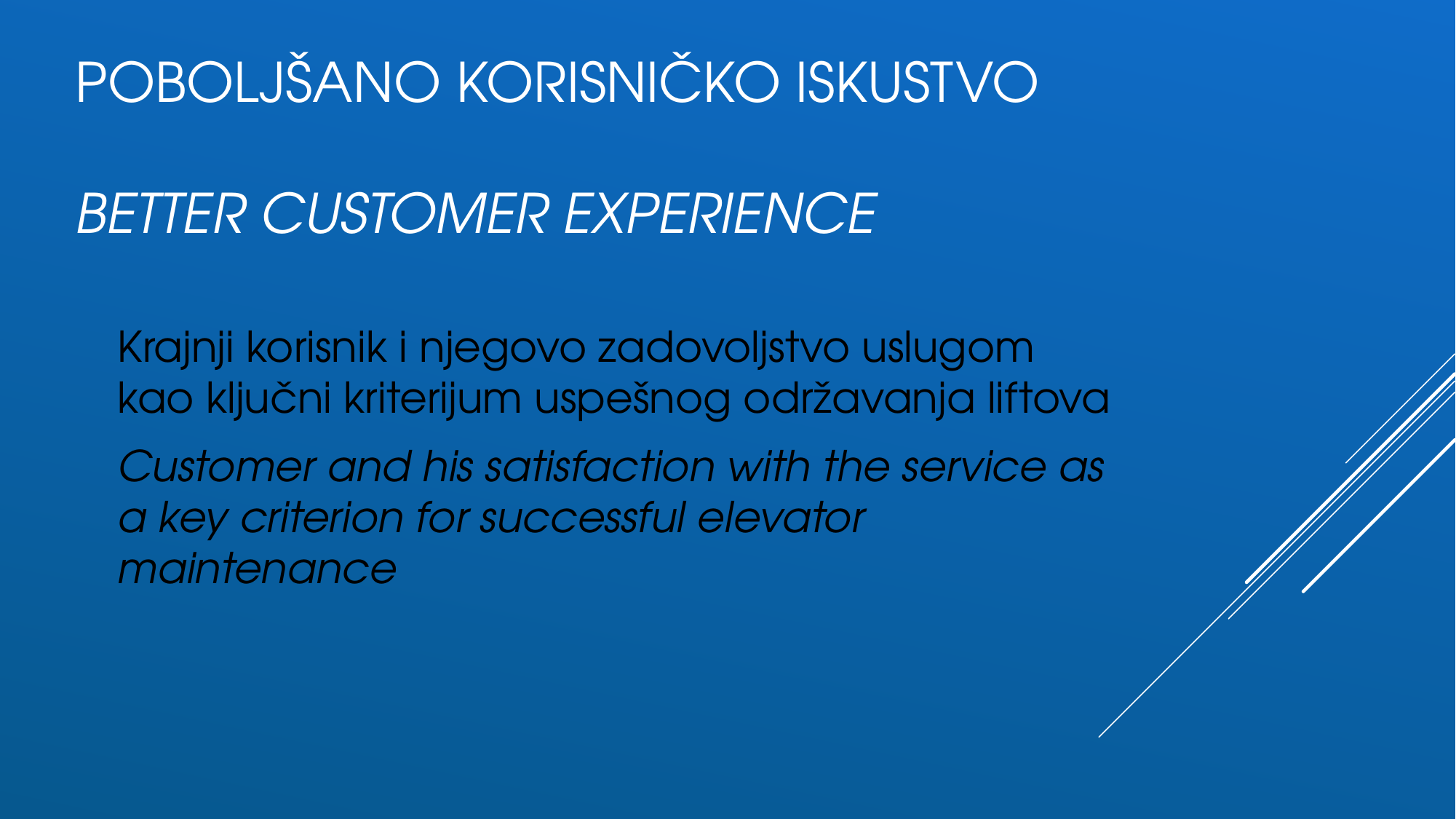

# Poboljšano korisničko iskustvo Better customer experience
Krajnji korisnik i njegovo zadovoljstvo uslugom kao ključni kriterijum uspešnog održavanja liftova
Customer and his satisfaction with the service as a key criterion for successful elevator maintenance